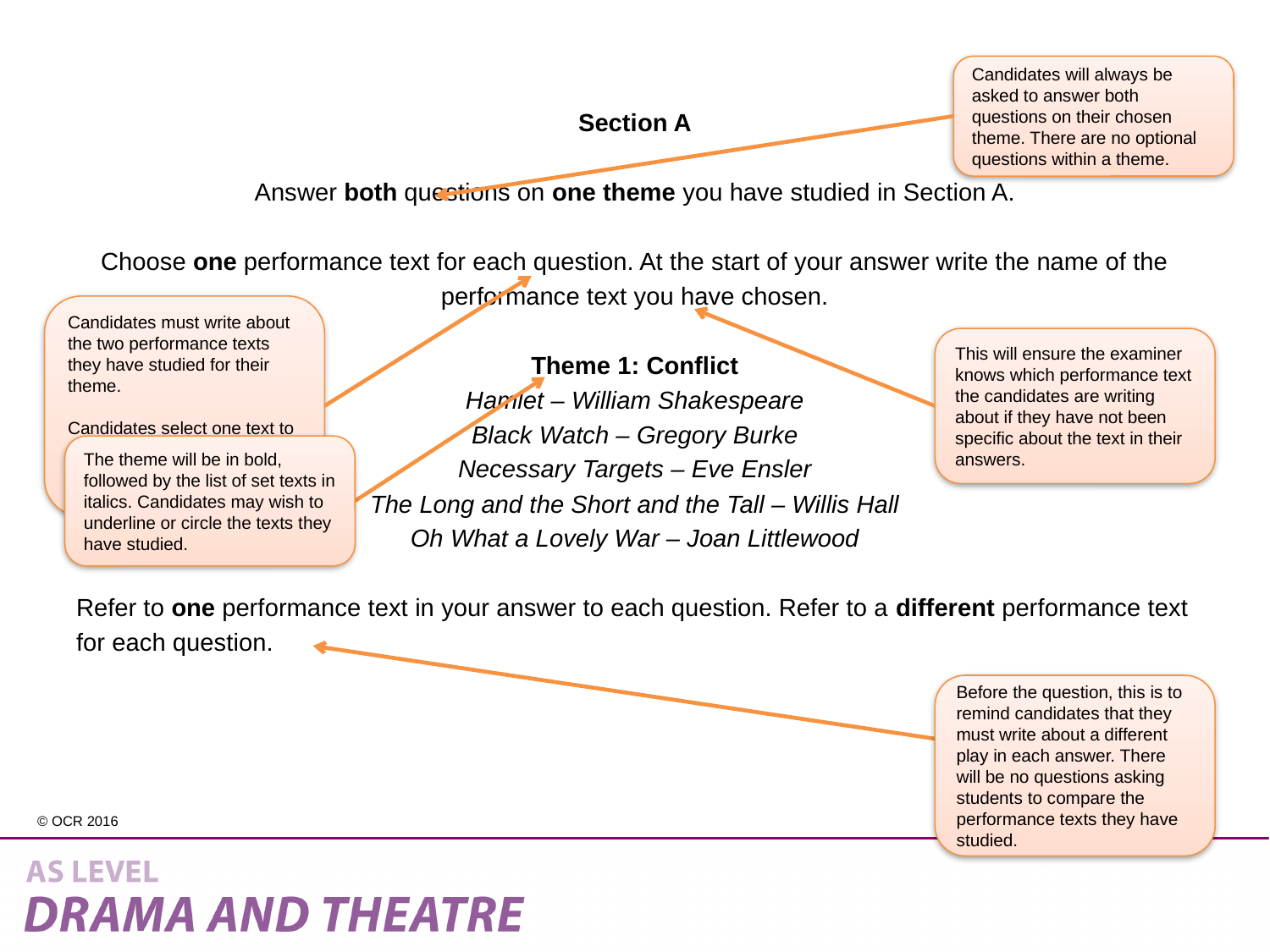

Candidates will always be asked to answer both questions on their chosen theme. There are no optional questions within a theme.

Section A

Answer both questions on one theme you have studied in Section A.

Choose one performance text for each question. At the start of your answer write the name of the
performance text you have chosen.

Theme 1: Conflict
Hamlet – William Shakespeare
Black Watch – Gregory Burke
Necessary Targets – Eve Ensler
The Long and the Short and the Tall – Willis Hall
Oh What a Lovely War – Joan Littlewood

Refer to one performance text in your answer to each question. Refer to a different performance text
for each question.

Candidates must write about the two performance texts they have studied for their theme.

Candidates select one text to focus on for question one, and their second text for question two.
This will ensure the examiner knows which performance text the candidates are writing about if they have not been specific about the text in their answers.
The theme will be in bold, followed by the list of set texts in italics. Candidates may wish to underline or circle the texts they have studied.
Before the question, this is to remind candidates that they must write about a different play in each answer. There will be no questions asking students to compare the performance texts they have studied.